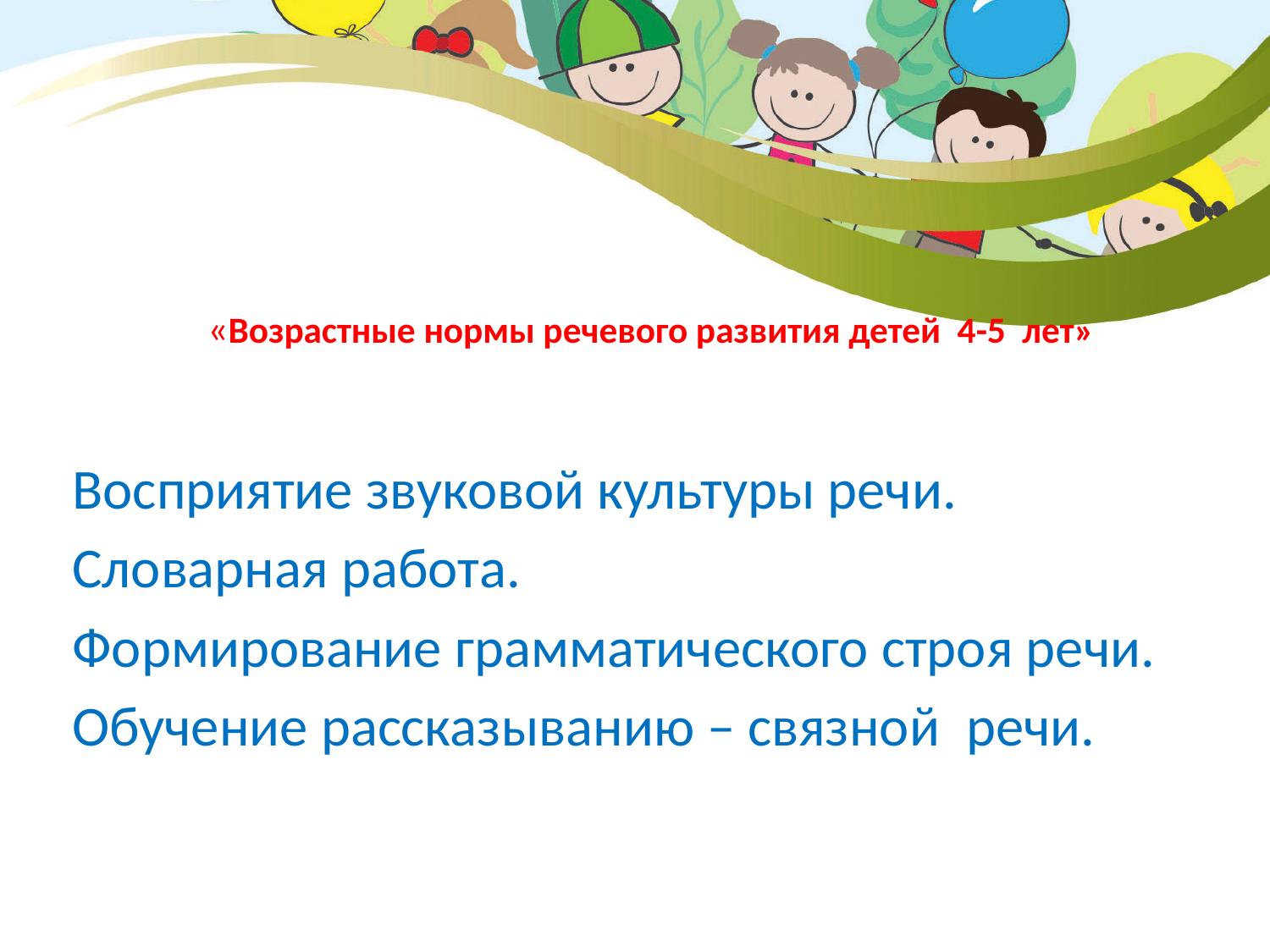

# «Возрастные нормы речевого развития детей  4-5  лет»
Восприятие звуковой культуры речи.
Словарная работа.
Формирование грамматического строя речи.
Обучение рассказыванию – связной  речи.